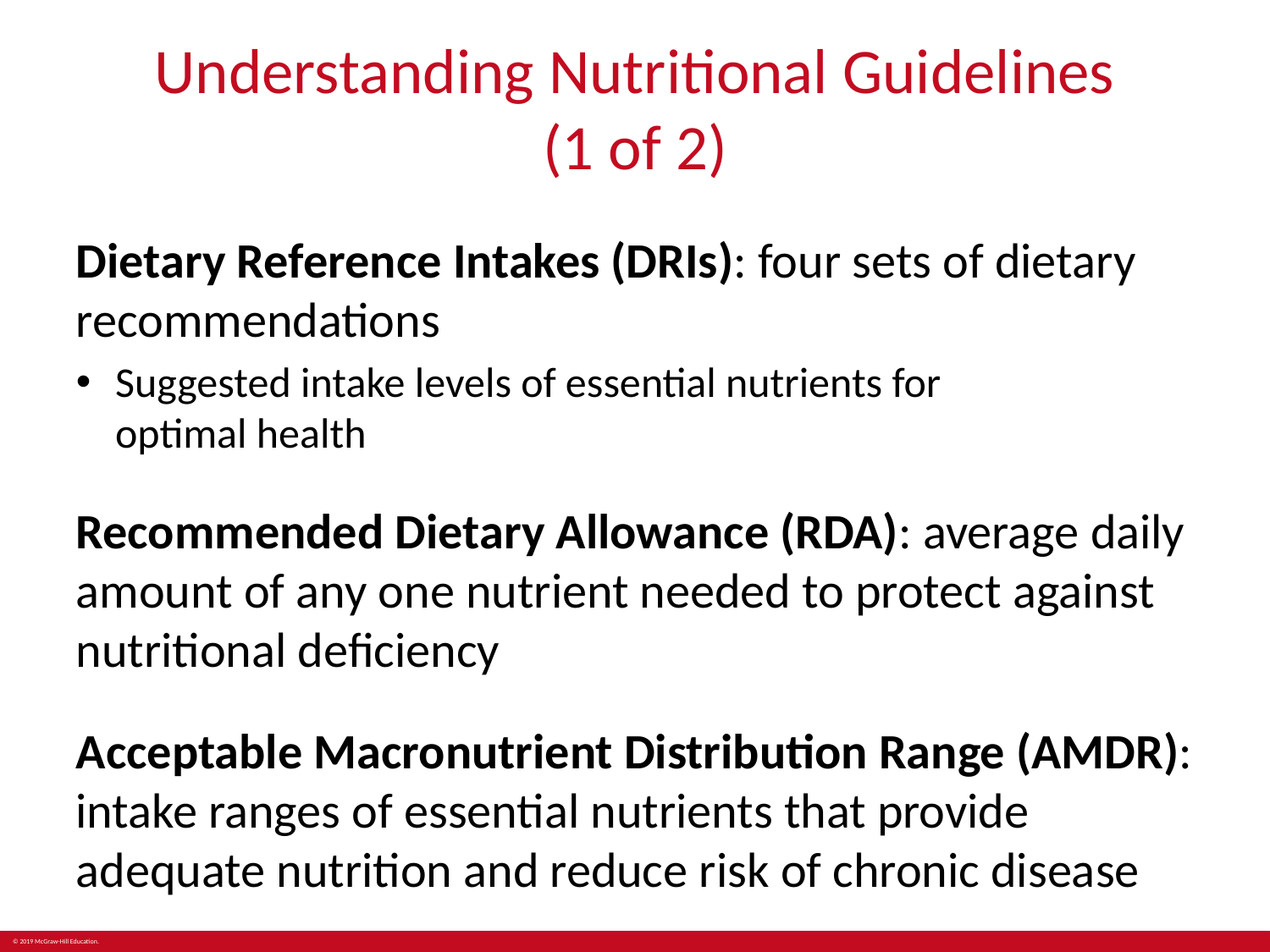

# Understanding Nutritional Guidelines (1 of 2)
Dietary Reference Intakes (DRIs): four sets of dietary recommendations
Suggested intake levels of essential nutrients for
optimal health
Recommended Dietary Allowance (RDA): average daily amount of any one nutrient needed to protect against nutritional deficiency
Acceptable Macronutrient Distribution Range (AMDR): intake ranges of essential nutrients that provide adequate nutrition and reduce risk of chronic disease